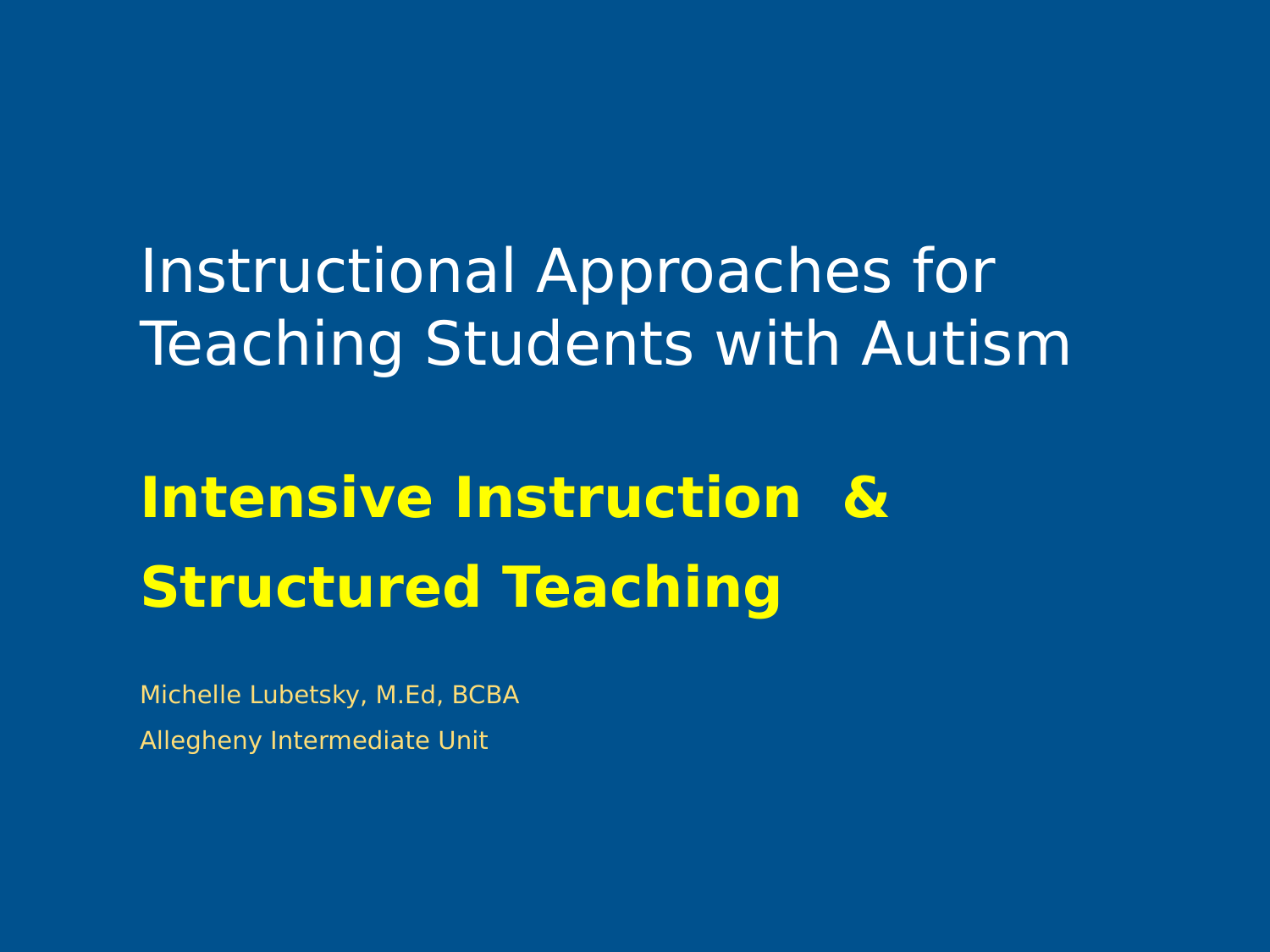

# Instructional Approaches for    Teaching Students with Autism
Intensive Instruction  &
Structured Teaching

Michelle Lubetsky, M.Ed, BCBA
Allegheny Intermediate Unit